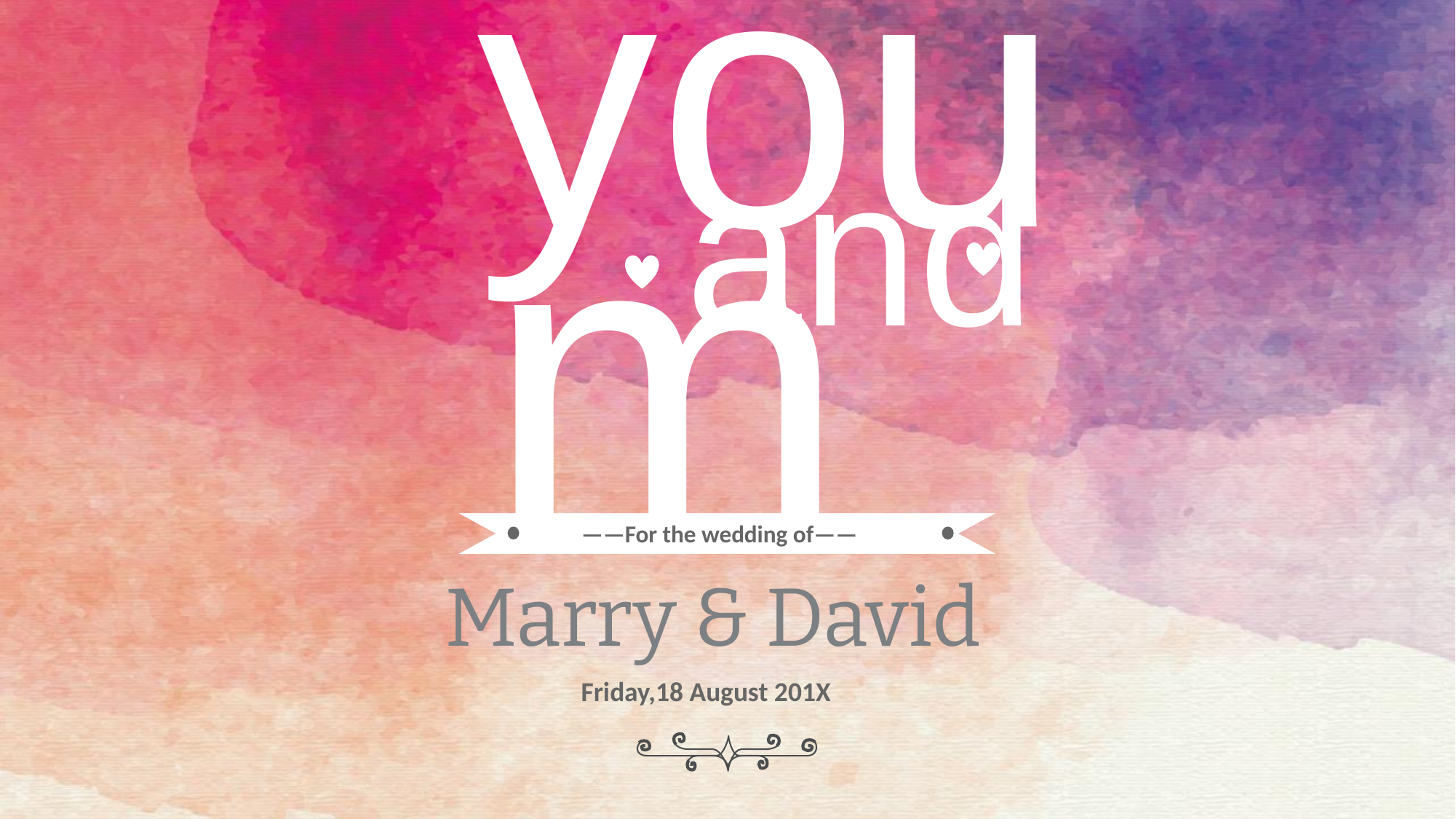

you
me
and

Add your text here and write down your opninon thank you add your text here

——For the wedding of——

Marry & David
Friday,18 August 201X